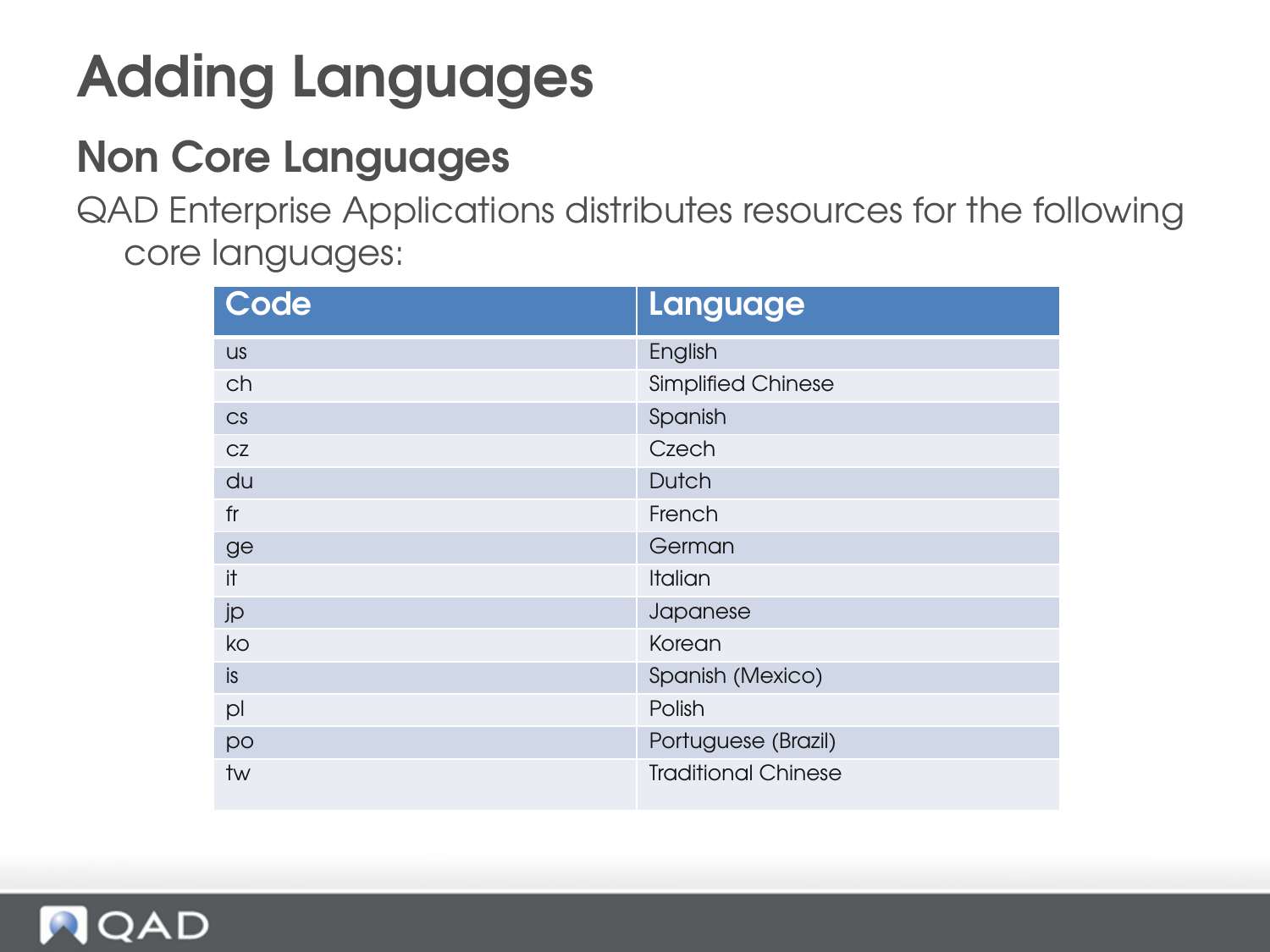

# Adding Languages
Non Core Languages
QAD Enterprise Applications distributes resources for the following core languages:
| Code | Language |
| --- | --- |
| us | English |
| ch | Simplified Chinese |
| cs | Spanish |
| cz | Czech |
| du | Dutch |
| fr | French |
| ge | German |
| it | Italian |
| jp | Japanese |
| ko | Korean |
| is | Spanish (Mexico) |
| pl | Polish |
| po | Portuguese (Brazil) |
| tw | Traditional Chinese |